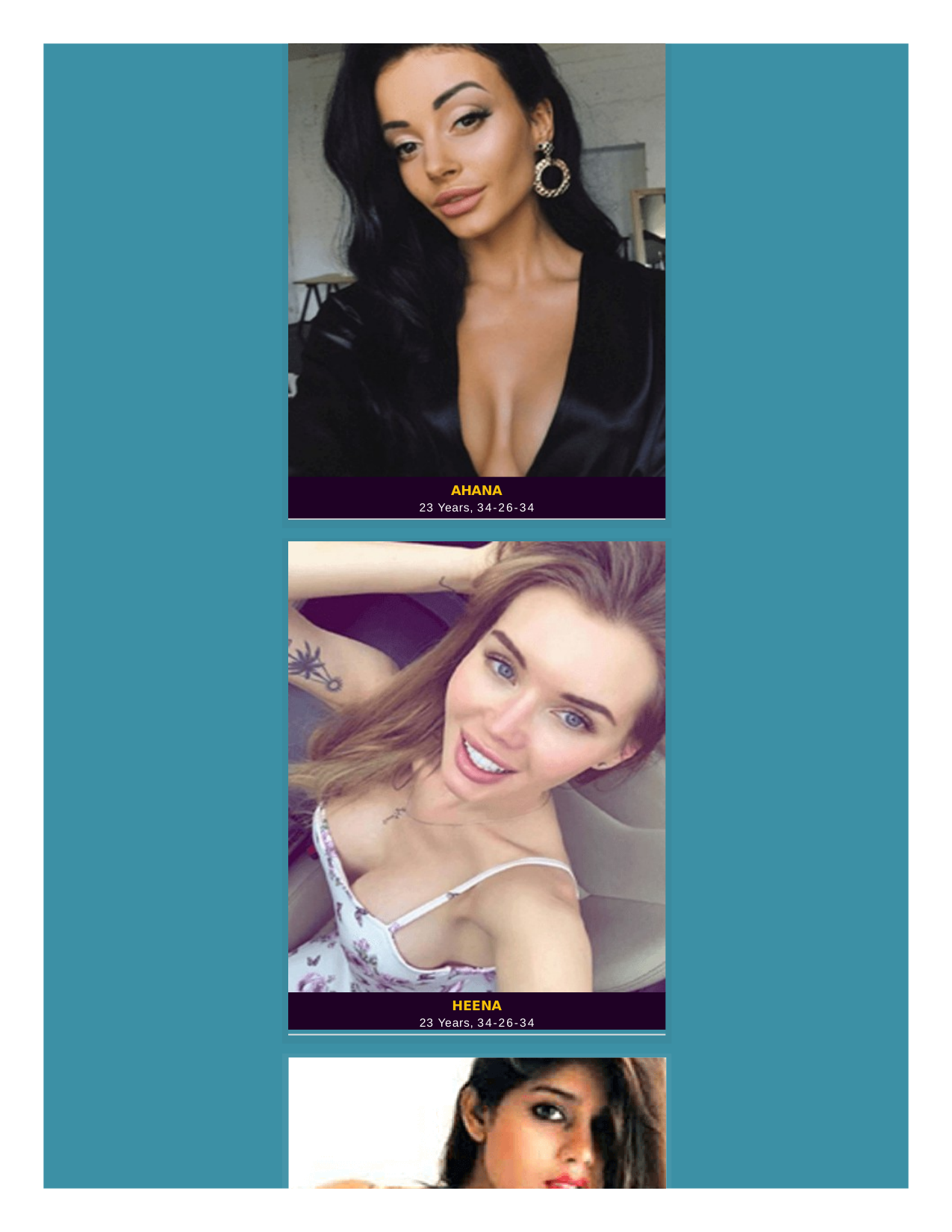

AHANA
23 Years, 34-26-34

HEENA
23 Years, 34-26-34